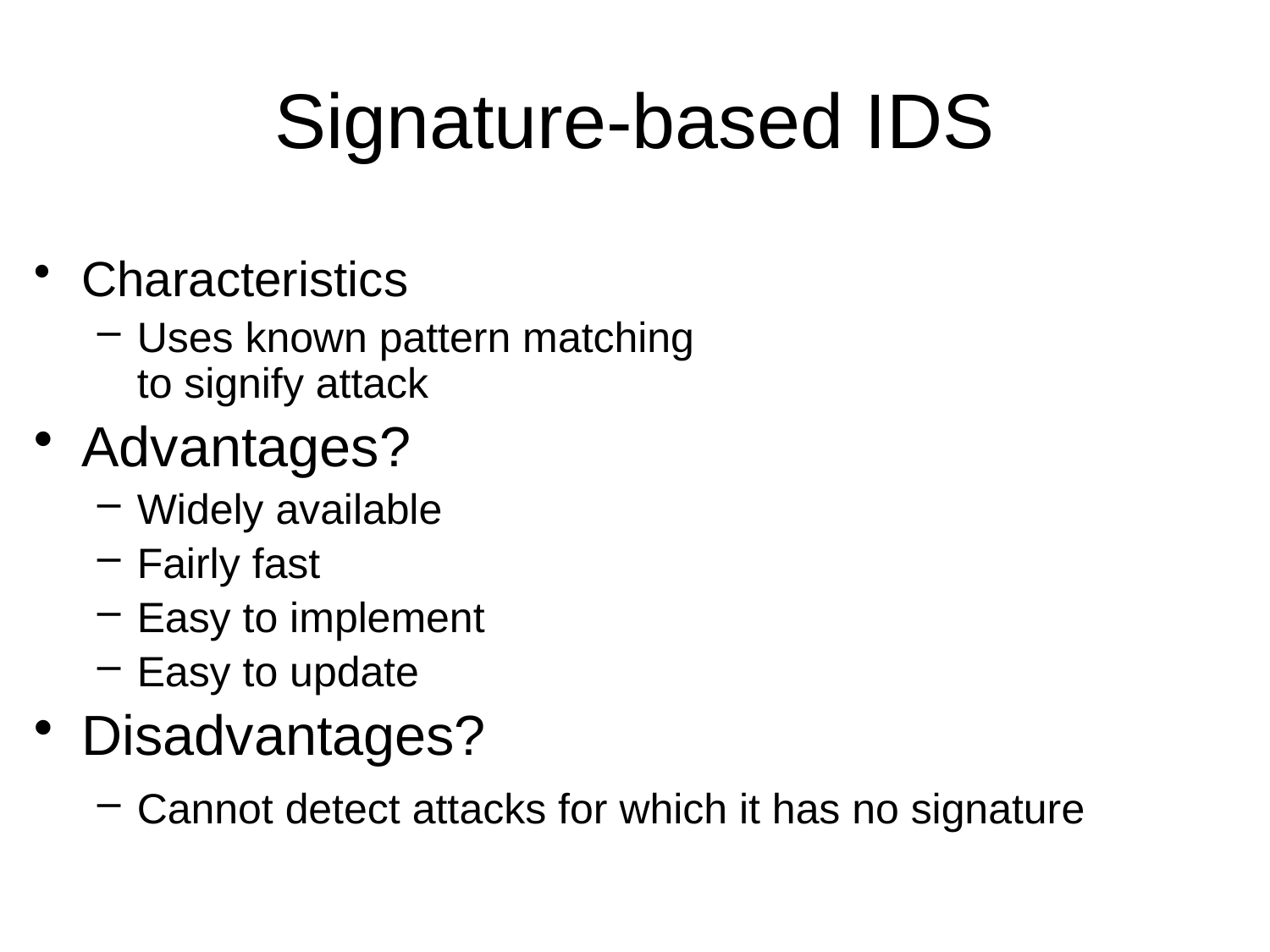

# Signature-based IDS
Characteristics
Uses known pattern matching
to signify attack
Advantages?
Widely available
Fairly fast
Easy to implement
Easy to update
Disadvantages?
Cannot detect attacks for which it has no signature